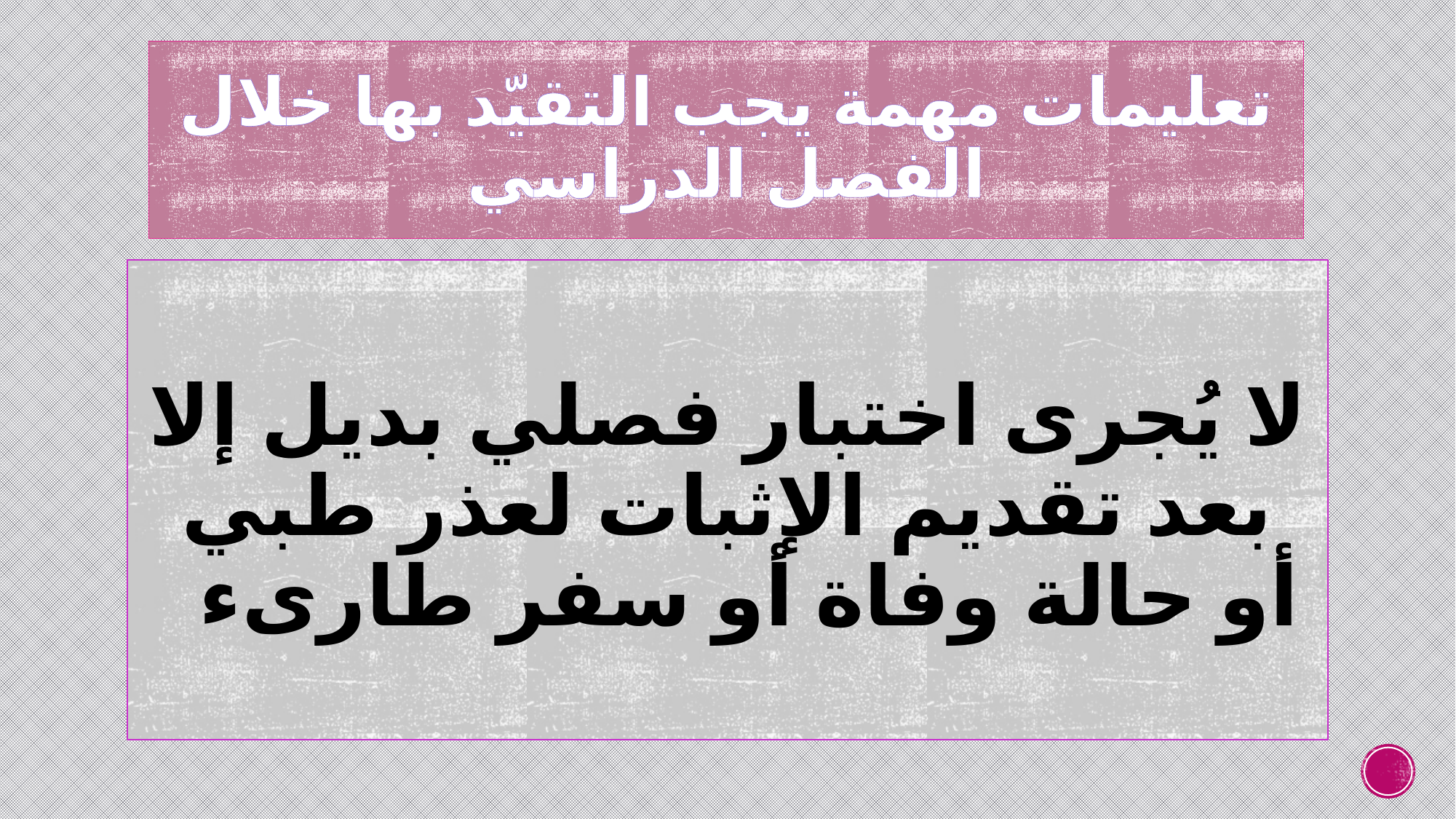

# تعليمات مهمة يجب التقيّد بها خلال الفصل الدراسي

لا يُجرى اختبار فصلي بديل إلا بعد تقديم الإثبات لعذر طبي أو حالة وفاة أو سفر طارىء